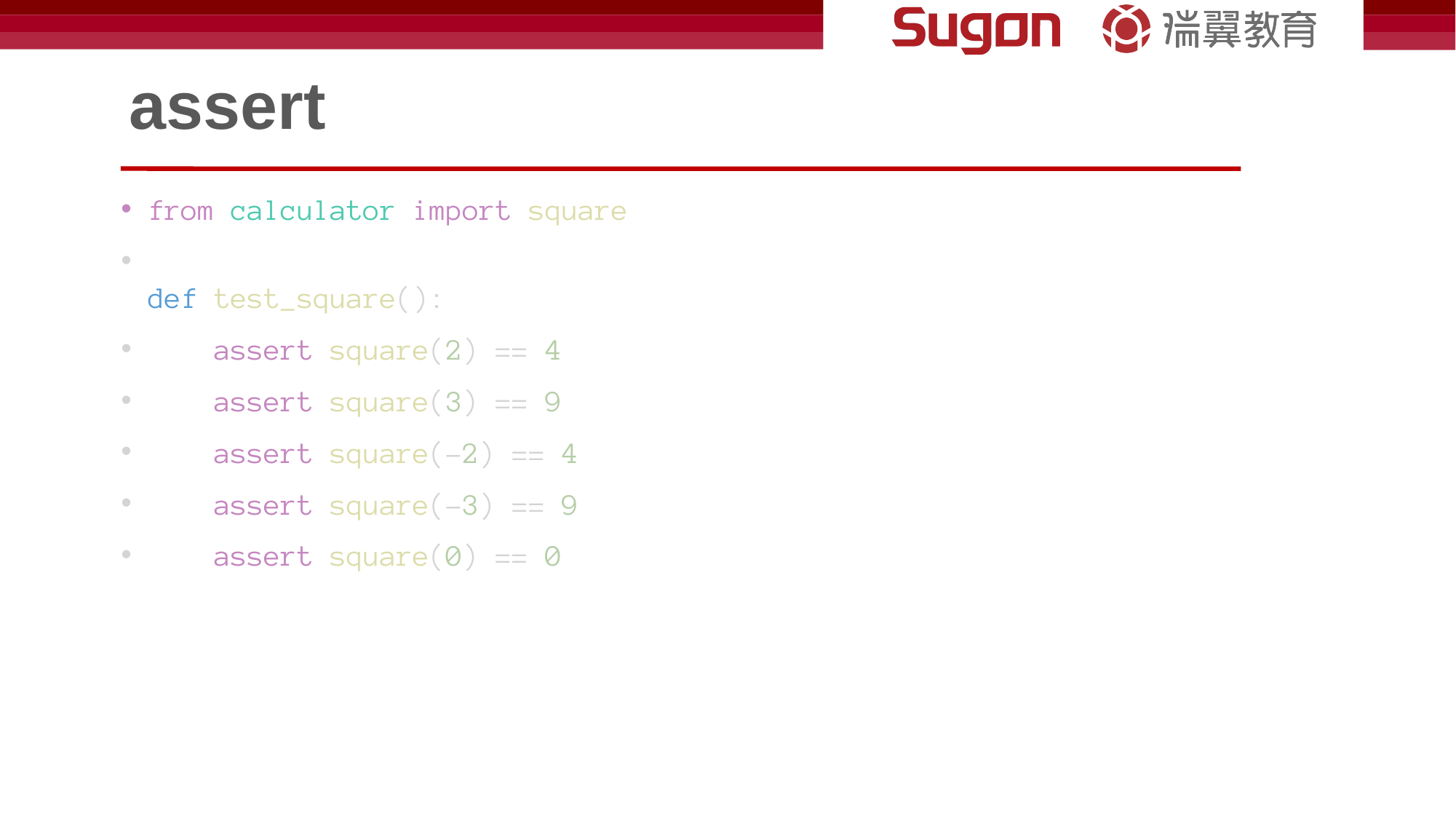

# assert
from calculator import square
def test_square():
    assert square(2) == 4
    assert square(3) == 9
    assert square(-2) == 4
    assert square(-3) == 9
    assert square(0) == 0